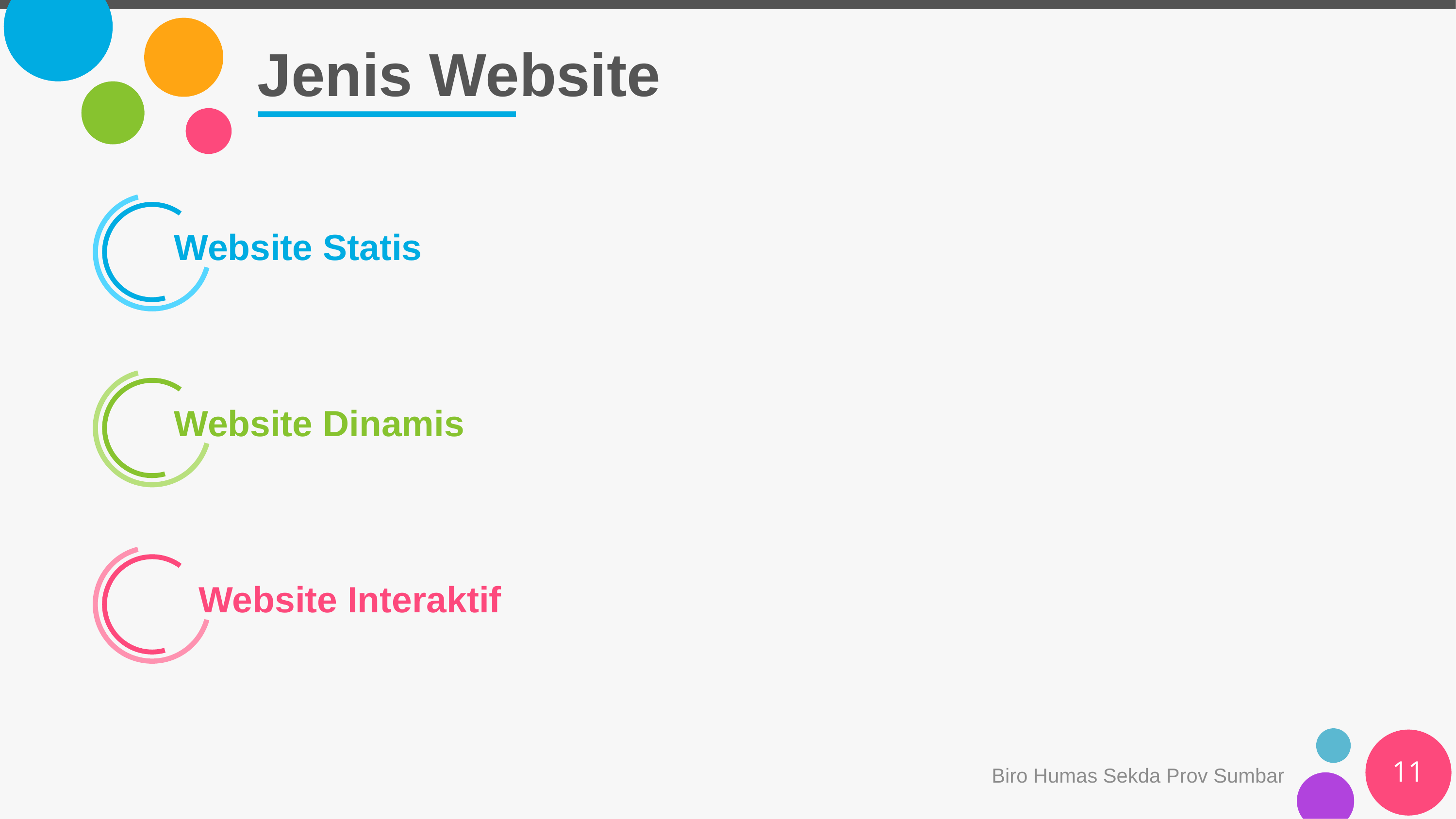

# Jenis Website

Website Statis

Website Dinamis

Website Interaktif

11
Biro Humas Sekda Prov Sumbar